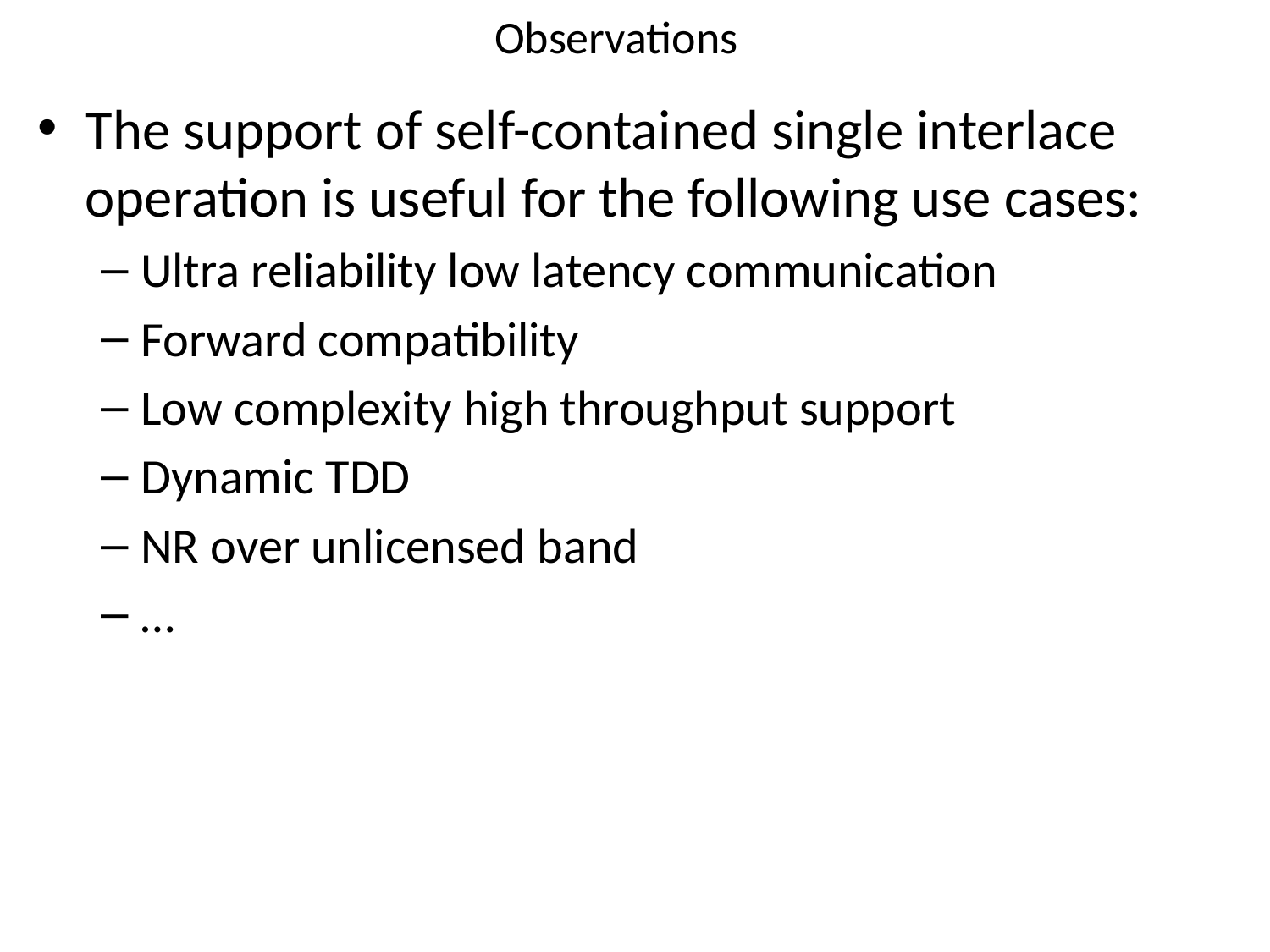

# Observations
The support of self-contained single interlace operation is useful for the following use cases:
Ultra reliability low latency communication
Forward compatibility
Low complexity high throughput support
Dynamic TDD
NR over unlicensed band
…